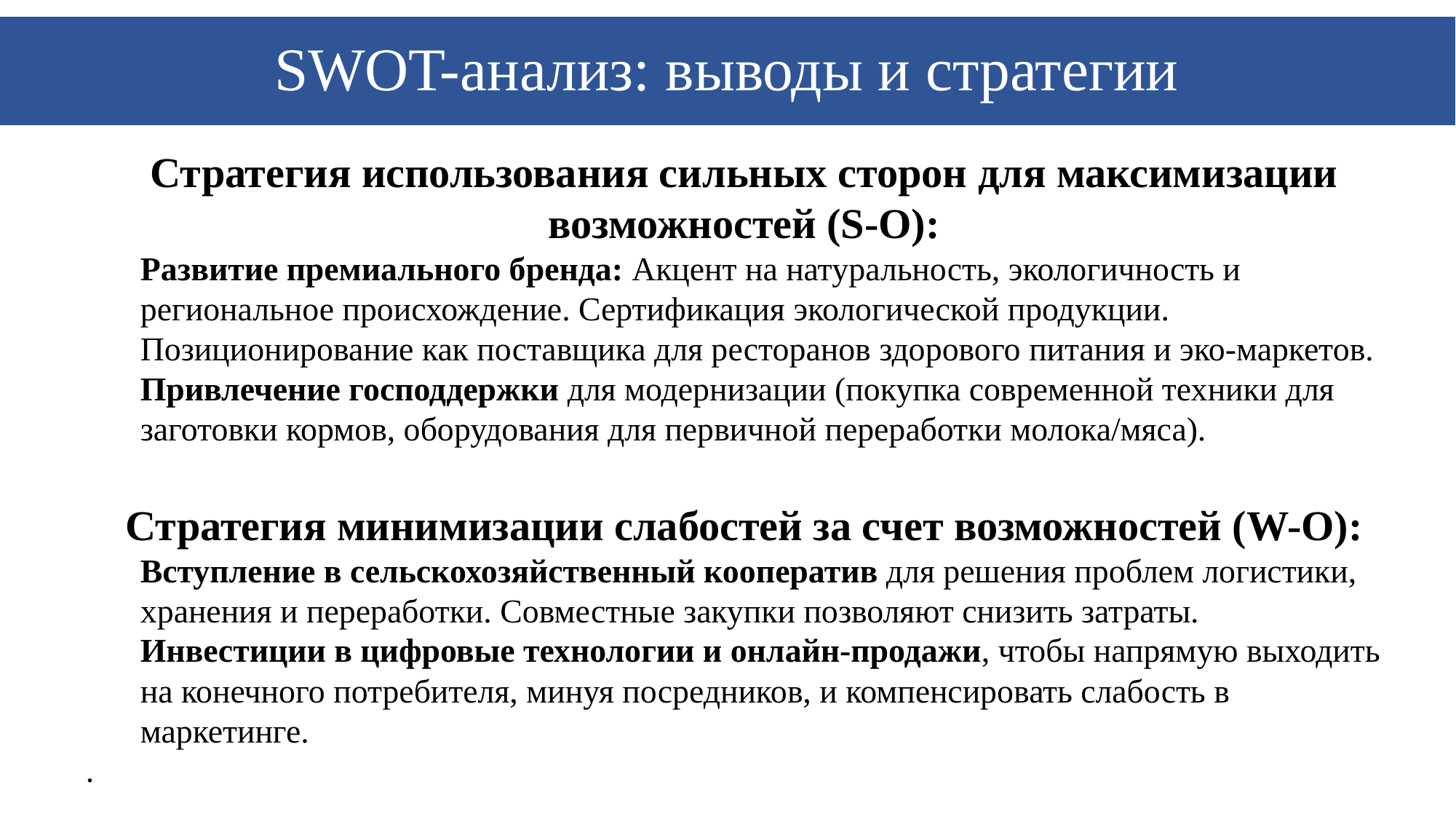

# SWOT-анализ: выводы и стратегии
Стратегия использования сильных сторон для максимизации возможностей (S-O):
Развитие премиального бренда: Акцент на натуральность, экологичность и региональное происхождение. Сертификация экологической продукции. Позиционирование как поставщика для ресторанов здорового питания и эко-маркетов.
Привлечение господдержки для модернизации (покупка современной техники для заготовки кормов, оборудования для первичной переработки молока/мяса).

Стратегия минимизации слабостей за счет возможностей (W-O):
Вступление в сельскохозяйственный кооператив для решения проблем логистики, хранения и переработки. Совместные закупки позволяют снизить затраты.
Инвестиции в цифровые технологии и онлайн-продажи, чтобы напрямую выходить на конечного потребителя, минуя посредников, и компенсировать слабость в маркетинге.
.